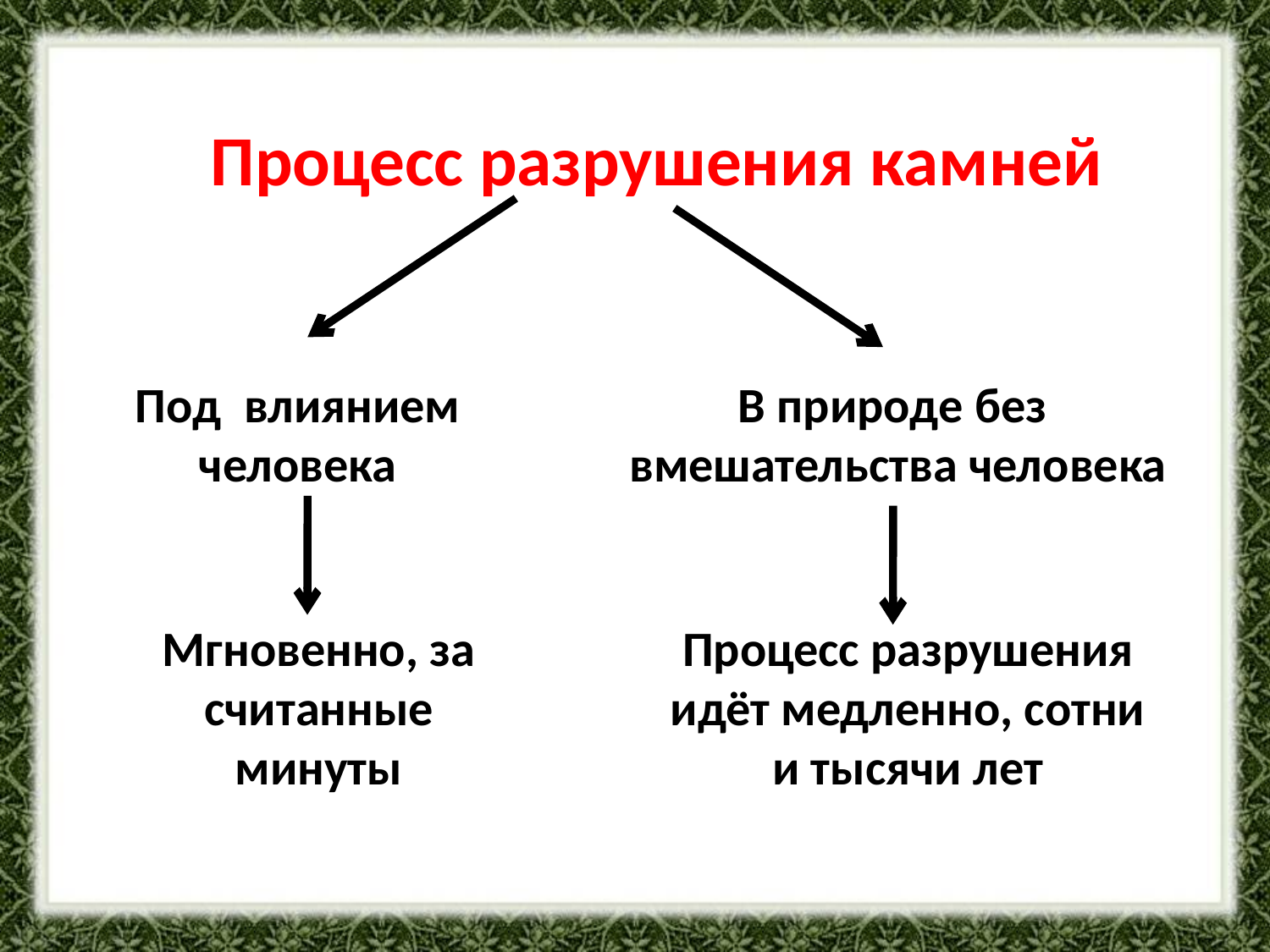

Процесс разрушения камней
Под  влиянием человека

В природе без
вмешательства человека
Мгновенно, за считанные минуты

Процесс разрушения идёт медленно, сотни и тысячи лет